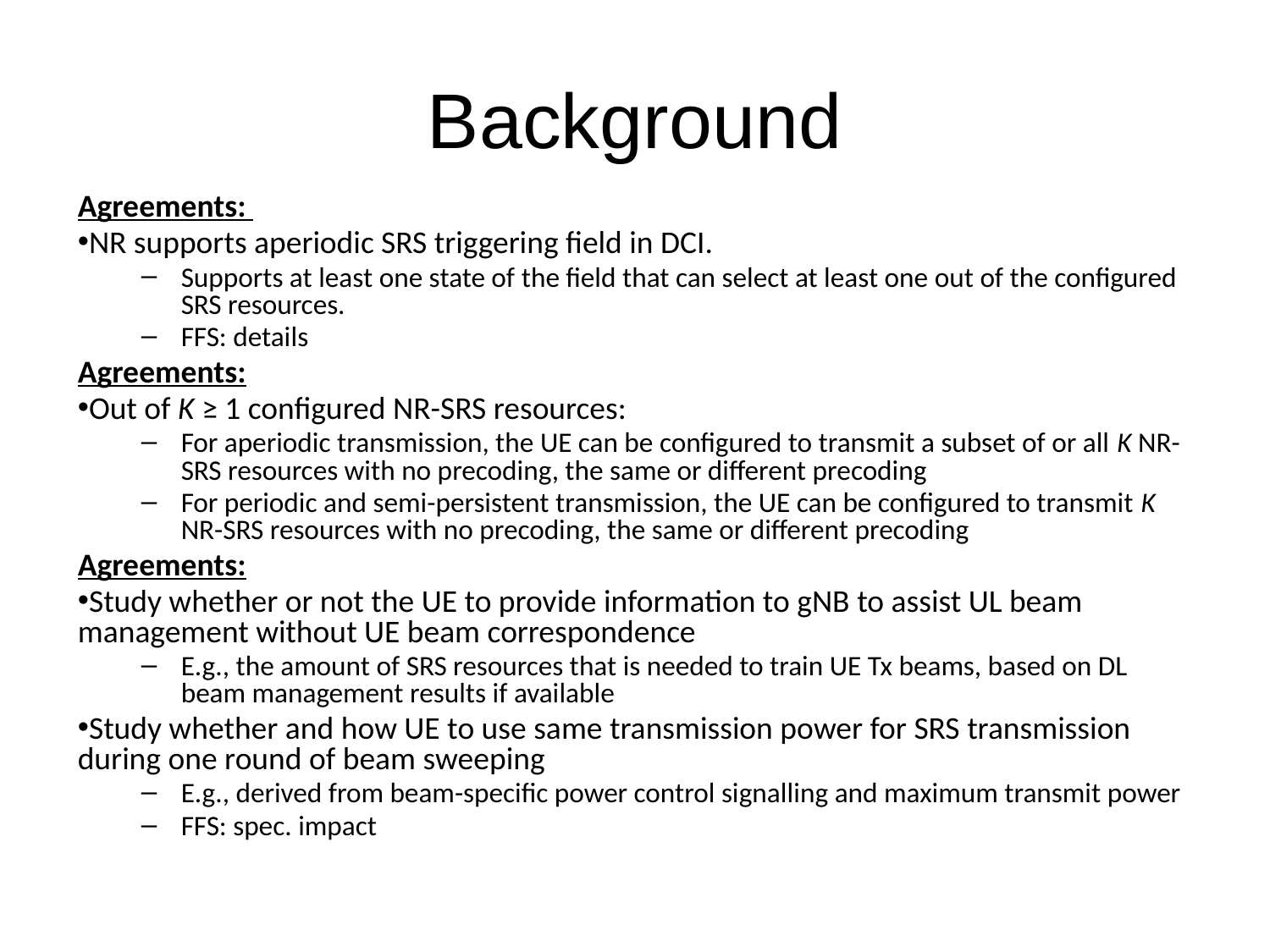

# Background
Agreements:
NR supports aperiodic SRS triggering field in DCI.
Supports at least one state of the field that can select at least one out of the configured SRS resources.
FFS: details
Agreements:
Out of K ≥ 1 configured NR-SRS resources:
For aperiodic transmission, the UE can be configured to transmit a subset of or all K NR-SRS resources with no precoding, the same or different precoding
For periodic and semi-persistent transmission, the UE can be configured to transmit K NR-SRS resources with no precoding, the same or different precoding
Agreements:
Study whether or not the UE to provide information to gNB to assist UL beam management without UE beam correspondence
E.g., the amount of SRS resources that is needed to train UE Tx beams, based on DL beam management results if available
Study whether and how UE to use same transmission power for SRS transmission during one round of beam sweeping
E.g., derived from beam-specific power control signalling and maximum transmit power
FFS: spec. impact